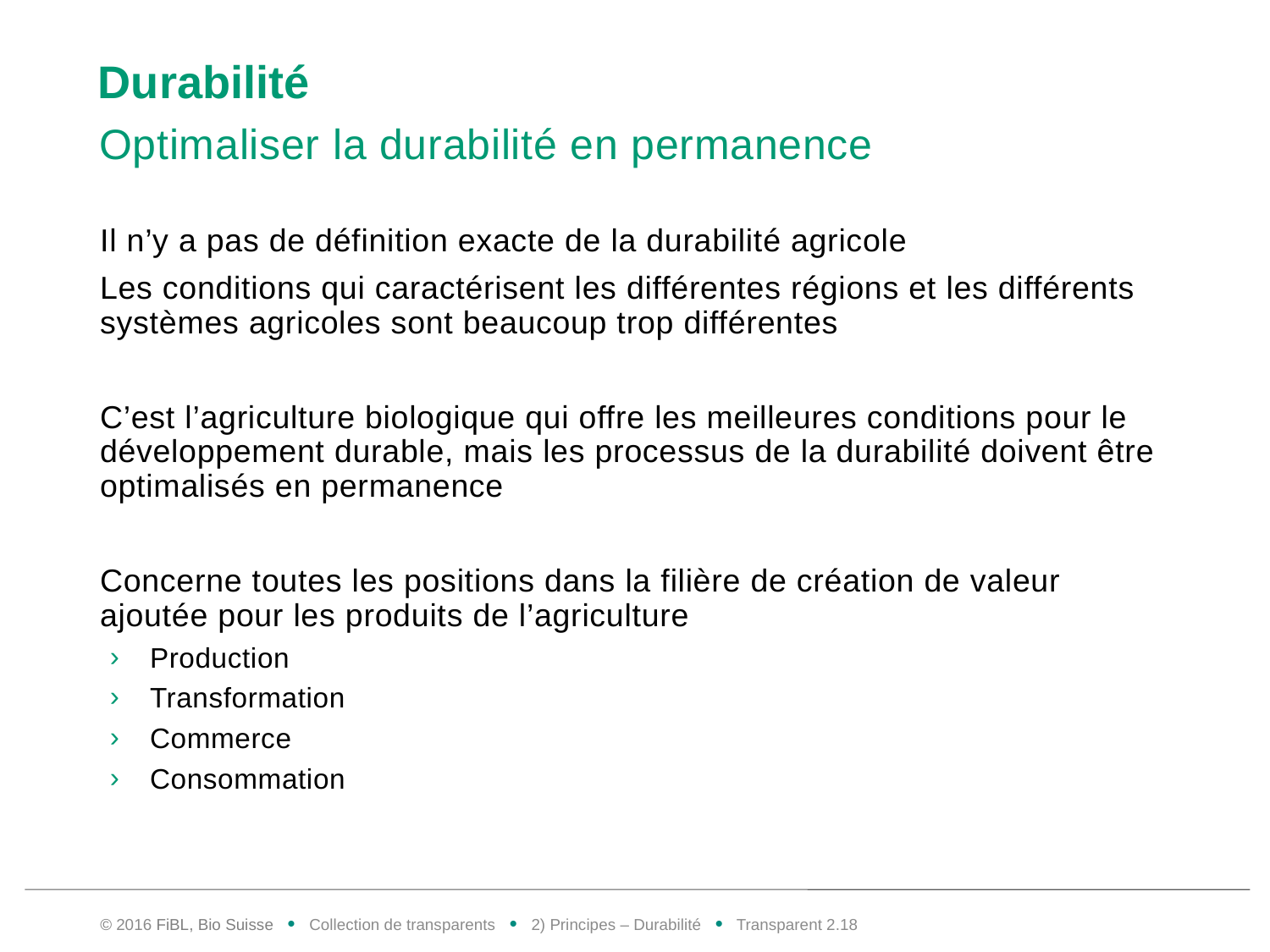

# Durabilité
Optimaliser la durabilité en permanence
Il n’y a pas de définition exacte de la durabilité agricole
Les conditions qui caractérisent les différentes régions et les différents systèmes agricoles sont beaucoup trop différentes

C’est l’agriculture biologique qui offre les meilleures conditions pour le développement durable, mais les processus de la durabilité doivent être optimalisés en permanence

Concerne toutes les positions dans la filière de création de valeur ajoutée pour les produits de l’agriculture
Production
Transformation
Commerce
Consommation

© 2016 FiBL, Bio Suisse   •   Collection de transparents   •   2) Principes – Durabilité   •   Transparent 2.18